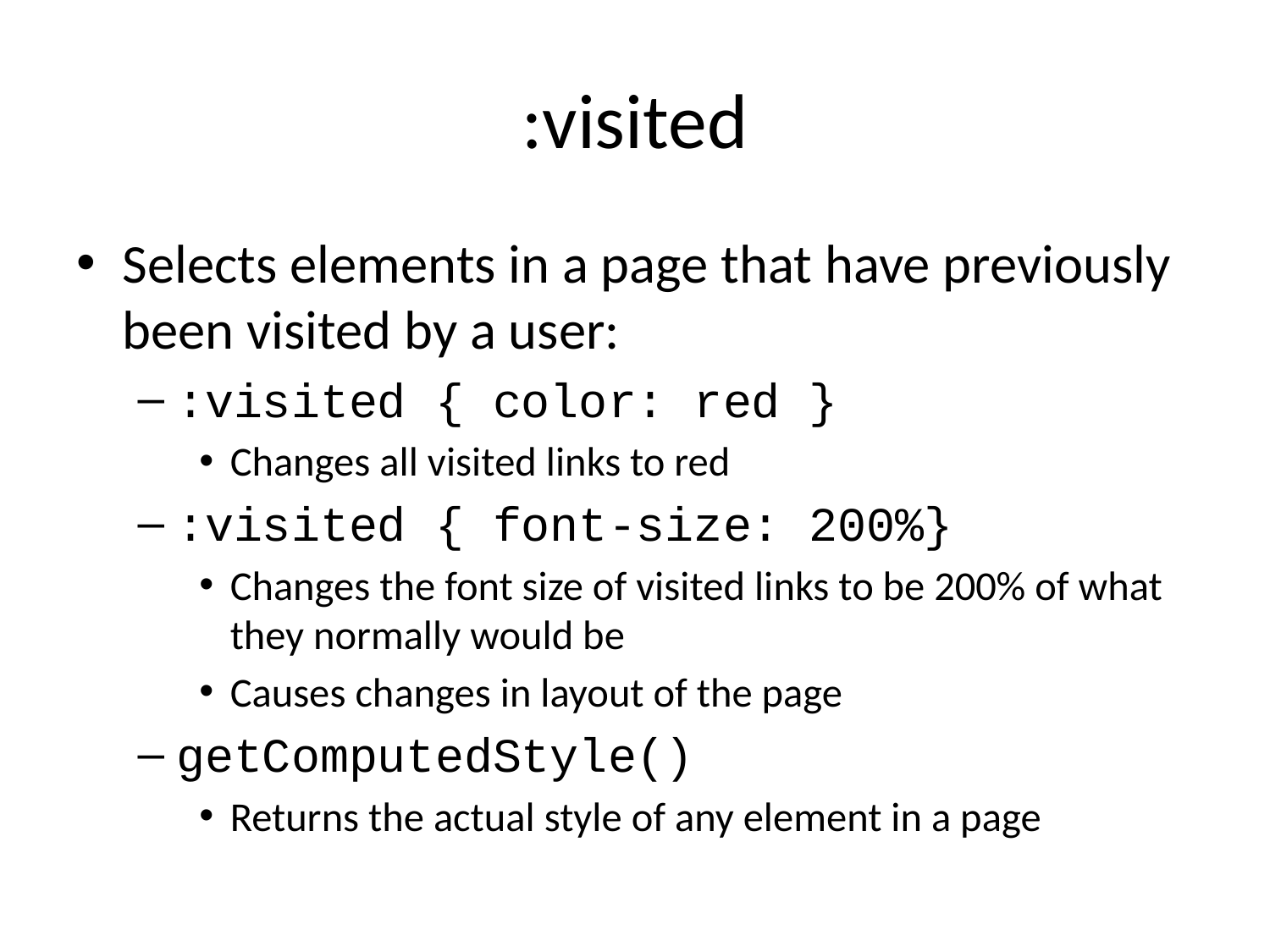

# :visited
Selects elements in a page that have previously been visited by a user:
:visited { color: red }
Changes all visited links to red
:visited { font-size: 200%}
Changes the font size of visited links to be 200% of what they normally would be
Causes changes in layout of the page
getComputedStyle()
Returns the actual style of any element in a page